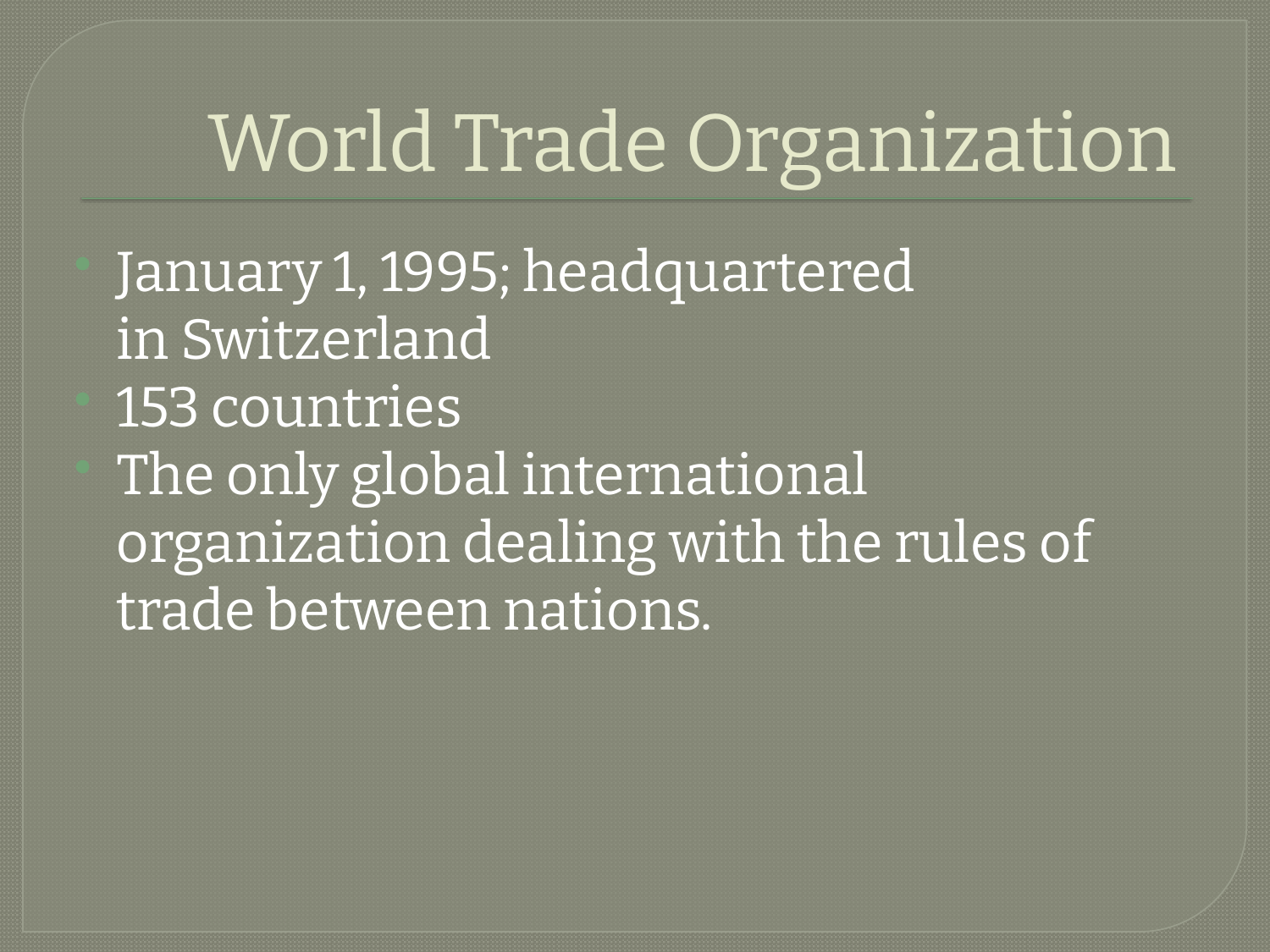

# World Trade Organization
January 1, 1995; headquartered in Switzerland
153 countries
The only global international organization dealing with the rules of trade between nations.